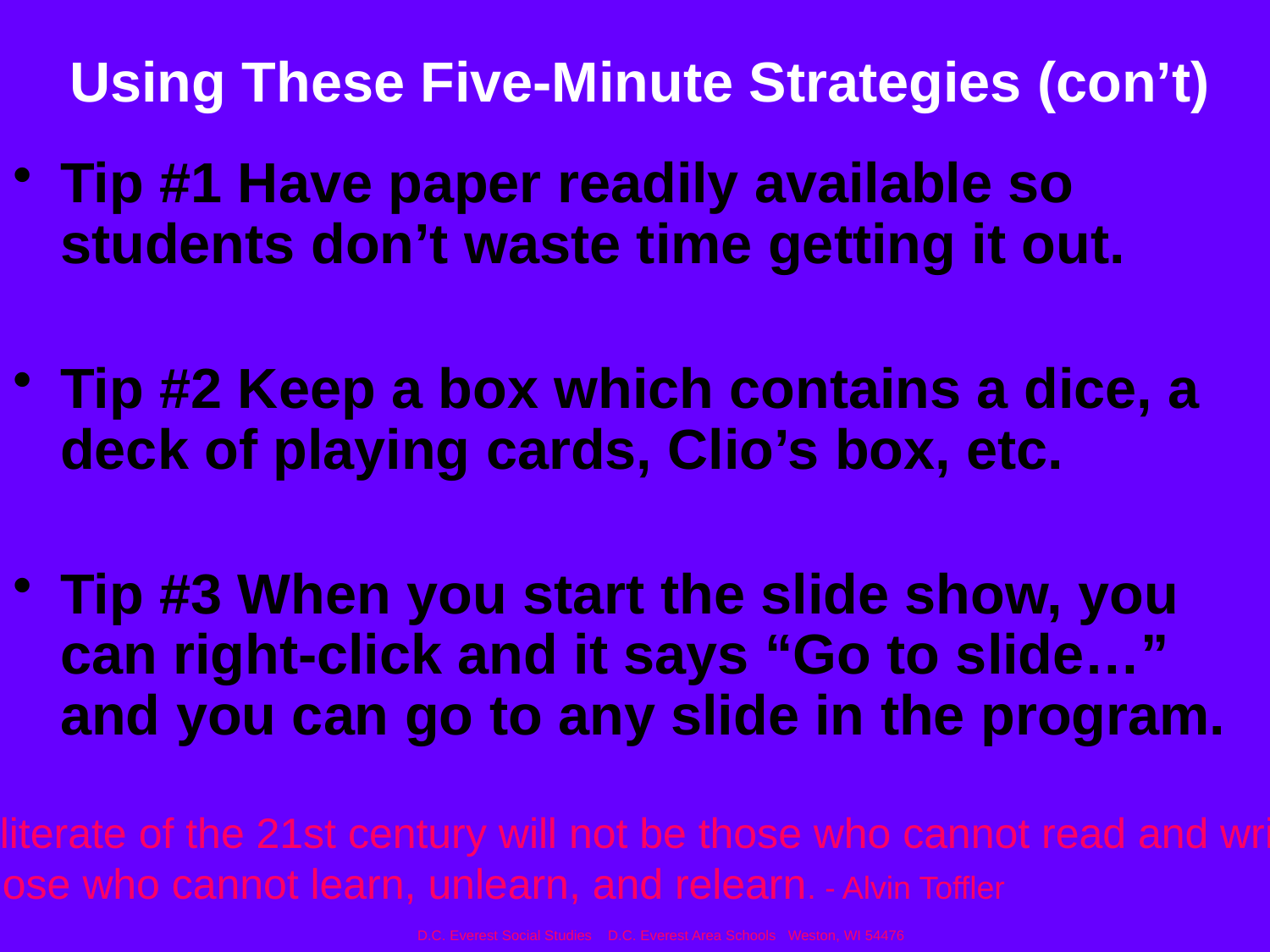

Using These Five-Minute Strategies (con’t)
Tip #1 Have paper readily available so students don’t waste time getting it out.

Tip #2 Keep a box which contains a dice, a deck of playing cards, Clio’s box, etc.

Tip #3 When you start the slide show, you can right-click and it says “Go to slide…” and you can go to any slide in the program.
The illiterate of the 21st century will not be those who cannot read and write,
but those who cannot learn, unlearn, and relearn. - Alvin Toffler
D.C. Everest Social Studies    D.C. Everest Area Schools   Weston, WI 54476